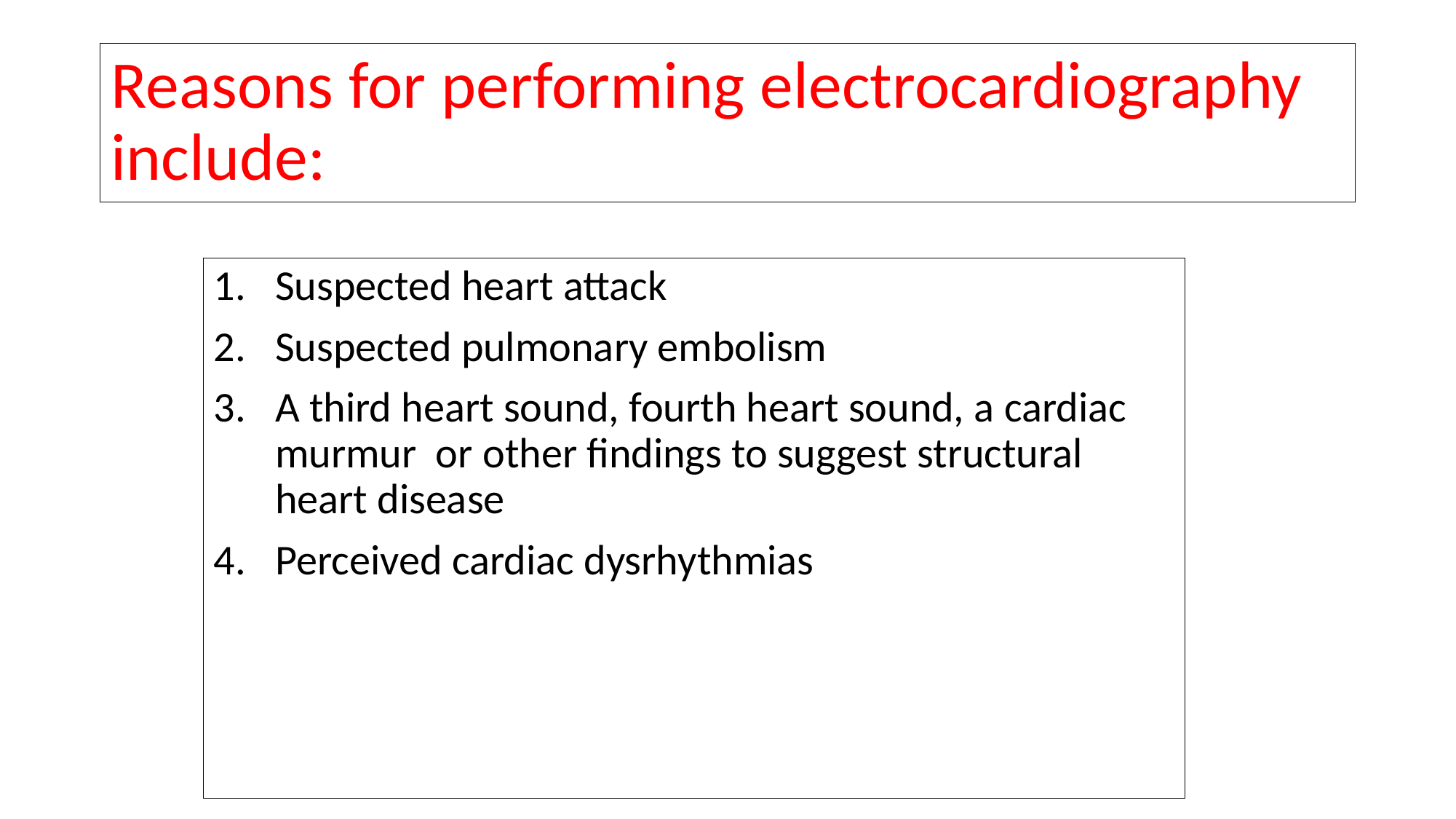

# Reasons for performing electrocardiography include:
Suspected heart attack
Suspected pulmonary embolism
A third heart sound, fourth heart sound, a cardiac murmur  or other findings to suggest structural heart disease
Perceived cardiac dysrhythmias